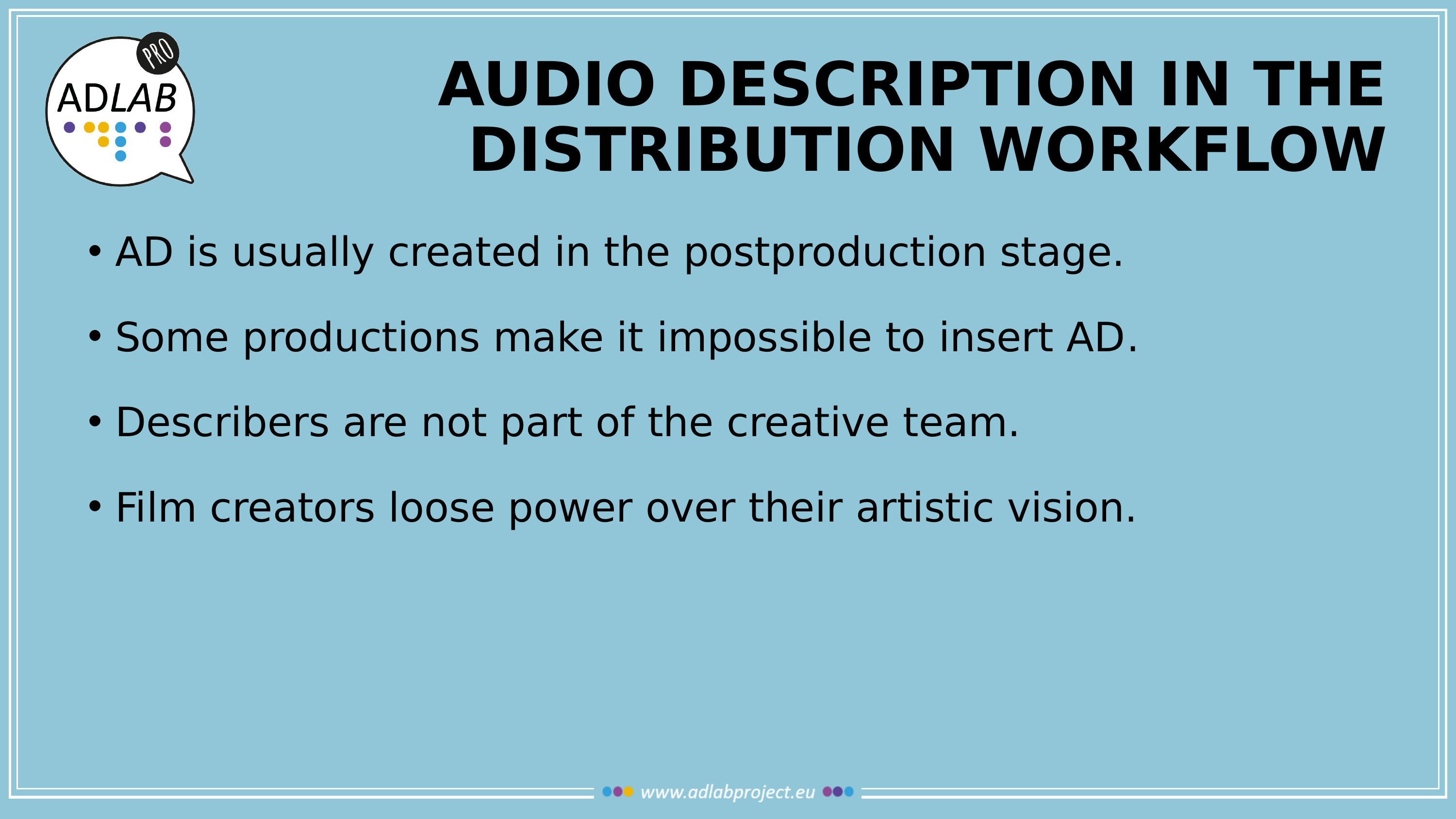

# Audio description in the distribution workflow
 AD is usually created in the postproduction stage.
 Some productions make it impossible to insert AD.
 Describers are not part of the creative team.
 Film creators loose power over their artistic vision.